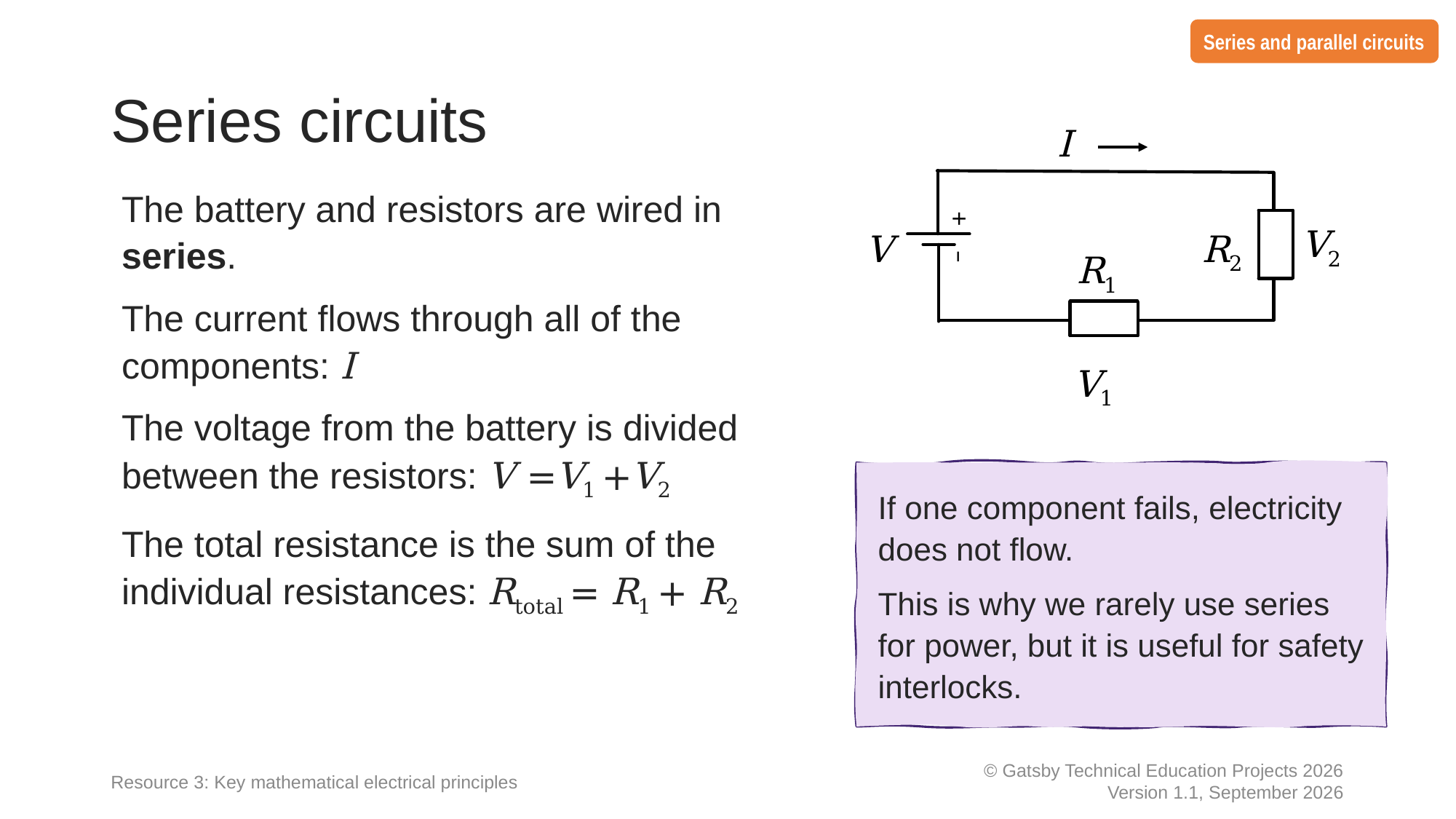

Series and parallel circuits
# Series circuits
I
+
–
V2
R2
V
R1
V1
The battery and resistors are wired in series.
The current flows through all of the components: I
The voltage from the battery is divided between the resistors: V  =V1 +V2
The total resistance is the sum of the individual resistances: Rtotal = R1 + R2
If one component fails, electricity does not flow.
This is why we rarely use series for power, but it is useful for safety interlocks.
Resource 3: Key mathematical electrical principles